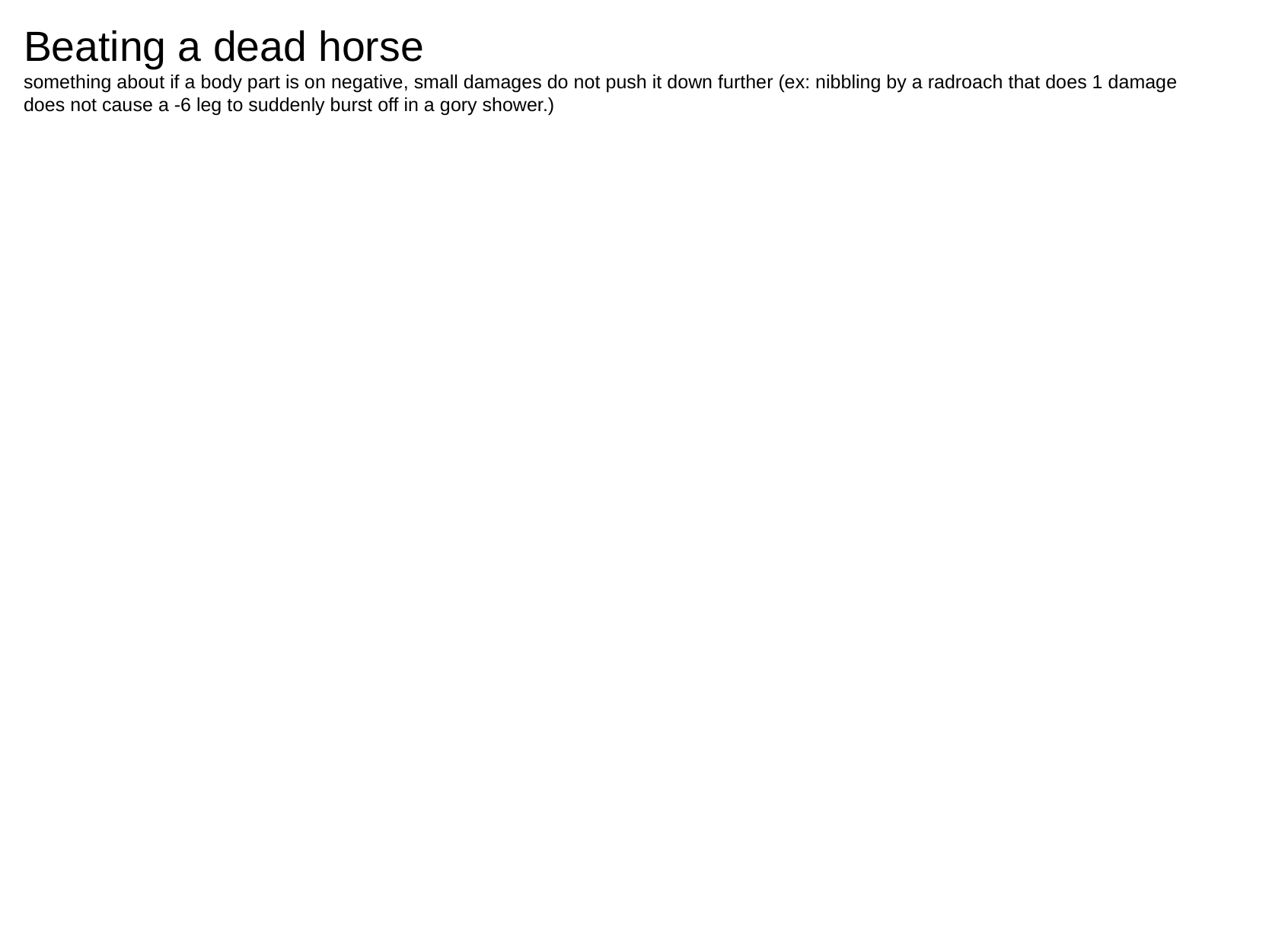

Beating a dead horse
something about if a body part is on negative, small damages do not push it down further (ex: nibbling by a radroach that does 1 damage does not cause a -6 leg to suddenly burst off in a gory shower.)